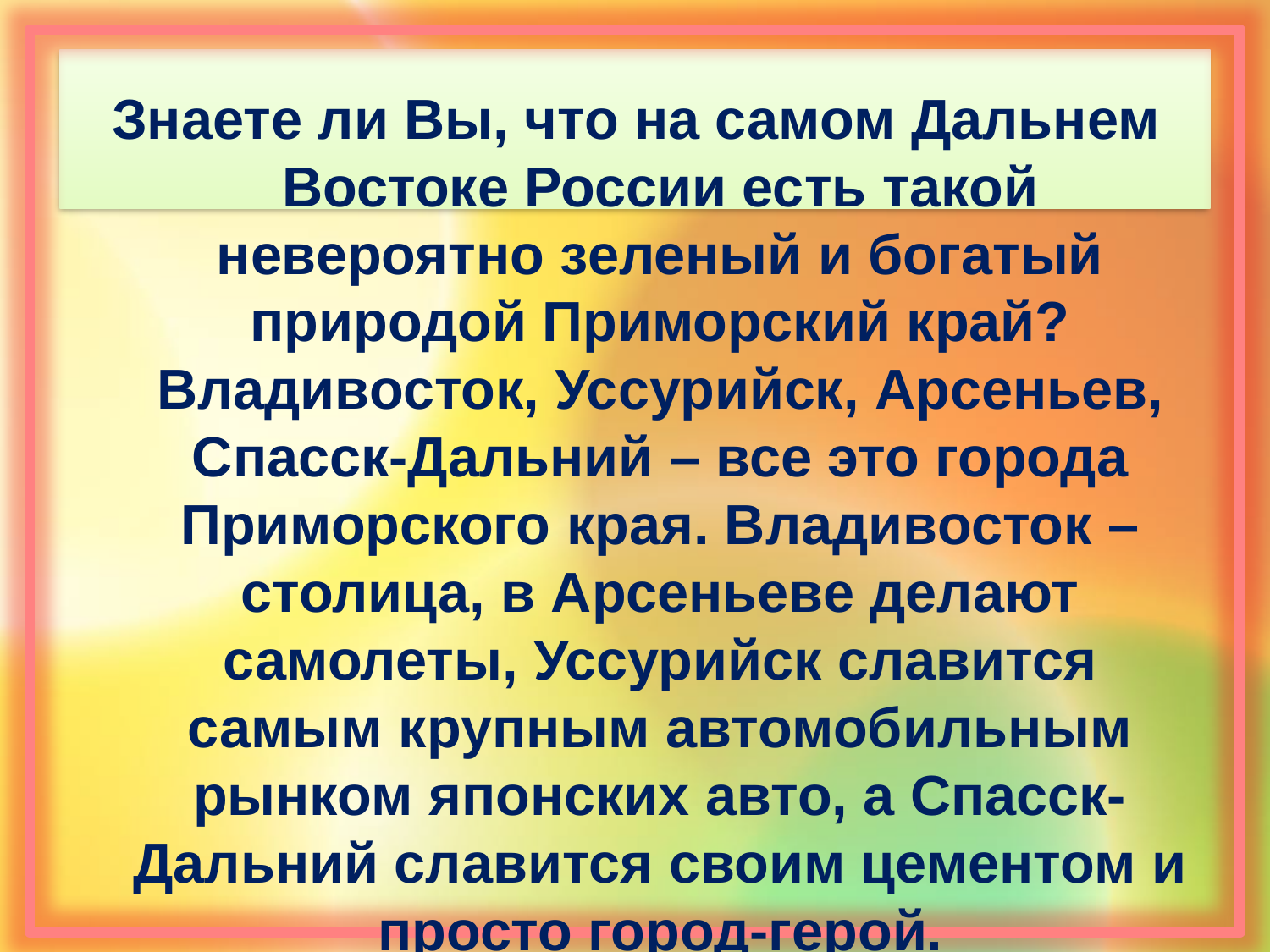

Знаете ли Вы, что на самом Дальнем Востоке России есть такой невероятно зеленый и богатый природой Приморский край? Владивосток, Уссурийск, Арсеньев, Спасск-Дальний – все это города Приморского края. Владивосток – столица, в Арсеньеве делают самолеты, Уссурийск славится самым крупным автомобильным рынком японских авто, а Спасск-Дальний славится своим цементом и просто город-герой.